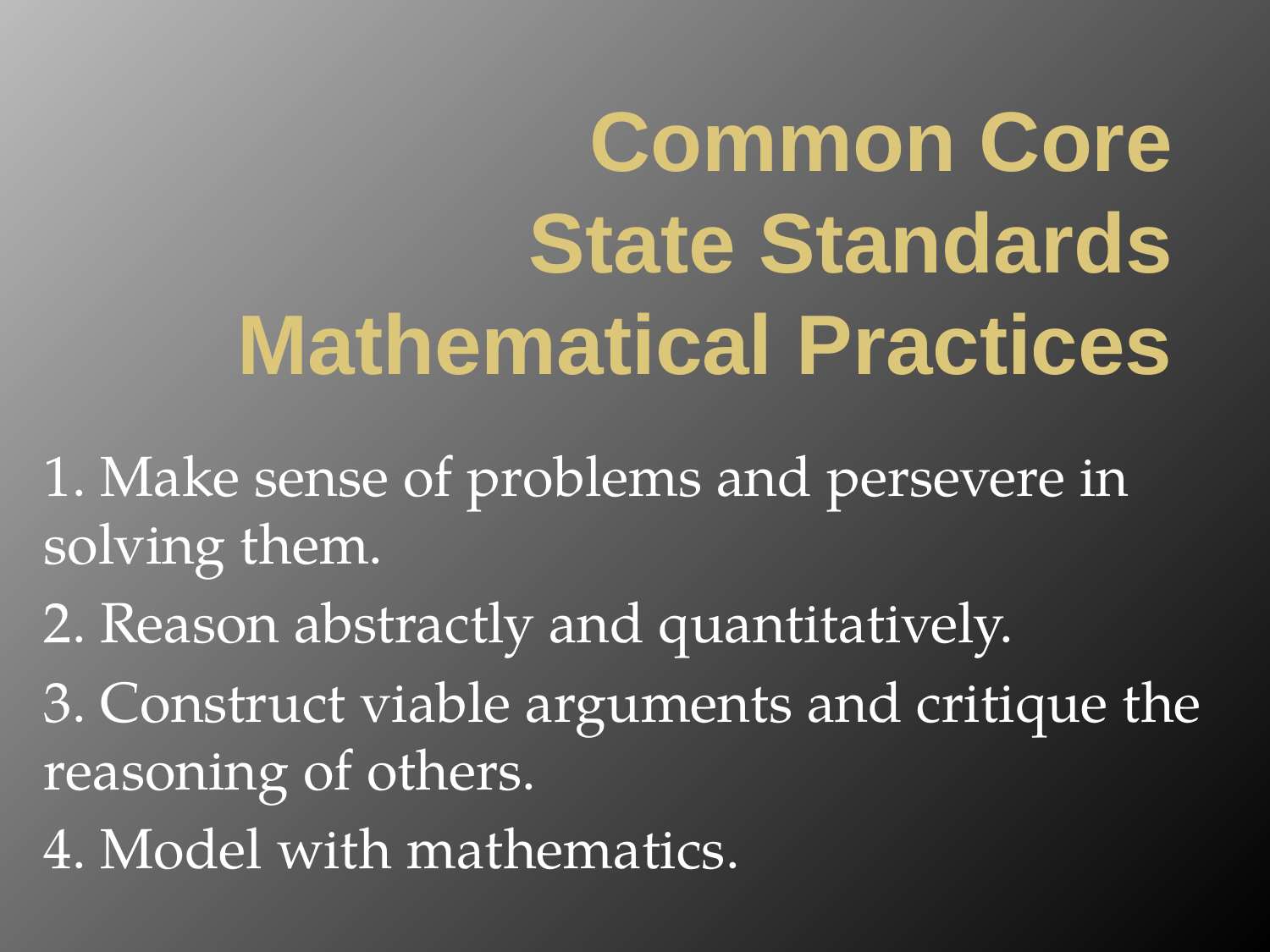

# Common Core State Standards Mathematical Practices
1. Make sense of problems and persevere in solving them.
2. Reason abstractly and quantitatively.
3. Construct viable arguments and critique the reasoning of others.
4. Model with mathematics.